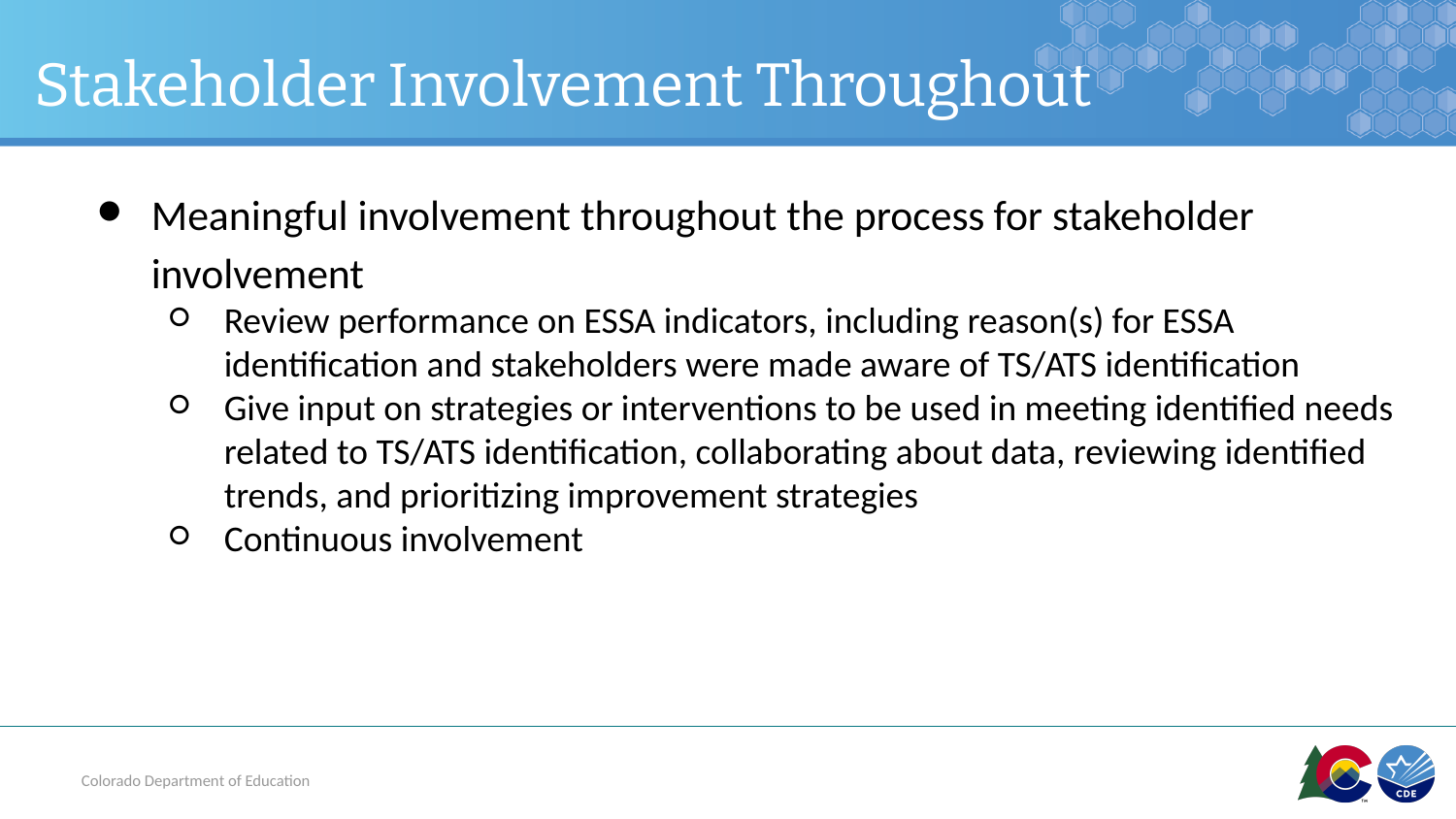

# Stakeholder Involvement Throughout
Meaningful involvement throughout the process for stakeholder involvement
Review performance on ESSA indicators, including reason(s) for ESSA identification and stakeholders were made aware of TS/ATS identification
Give input on strategies or interventions to be used in meeting identified needs related to TS/ATS identification, collaborating about data, reviewing identified trends, and prioritizing improvement strategies
Continuous involvement